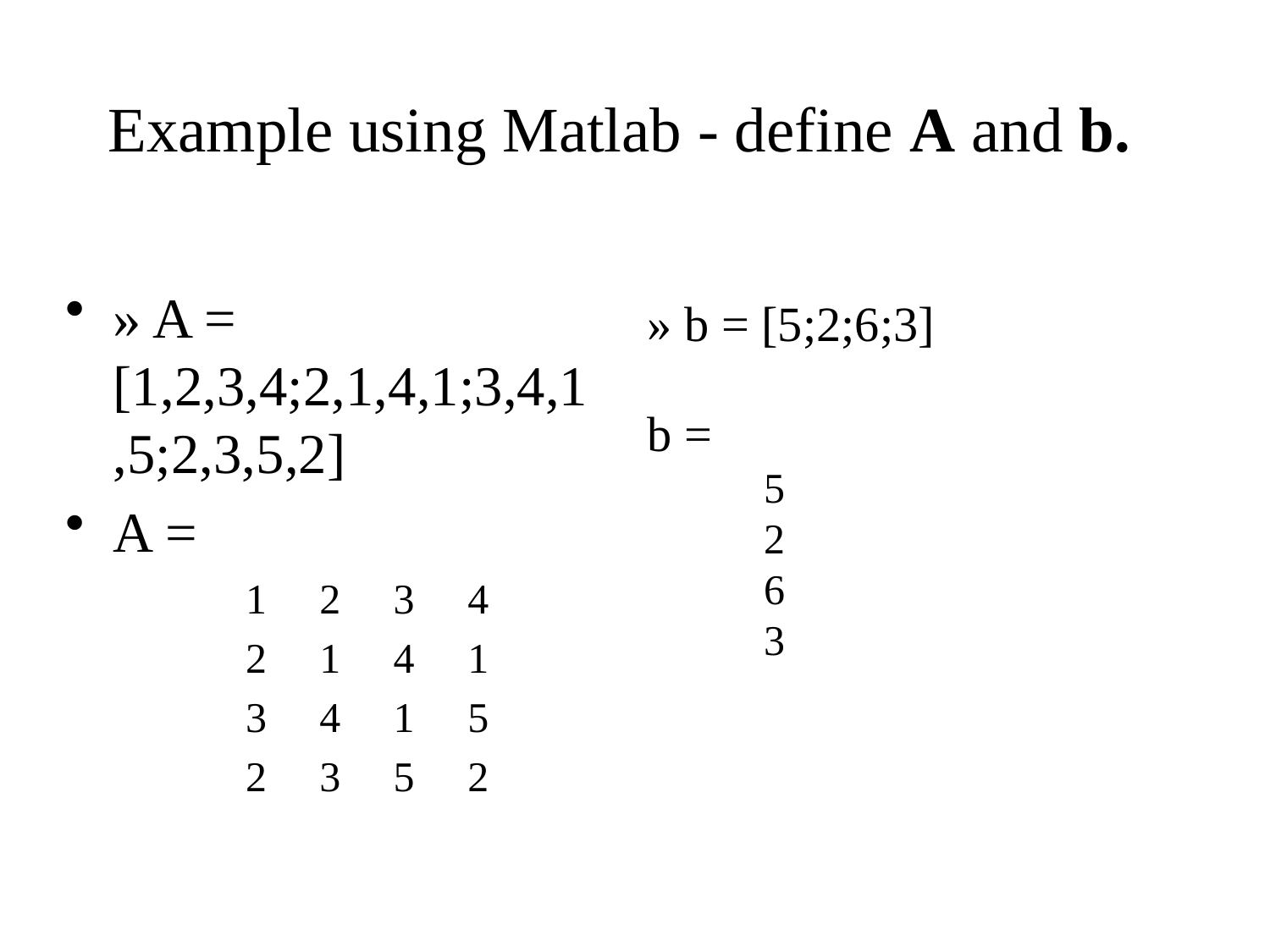

# Example using Matlab - define A and b.
» A = [1,2,3,4;2,1,4,1;3,4,1,5;2,3,5,2]
A =
     1     2     3     4
     2     1     4     1
     3     4     1     5
     2     3     5     2

» b = [5;2;6;3]

b =
     5
     2
     6
     3